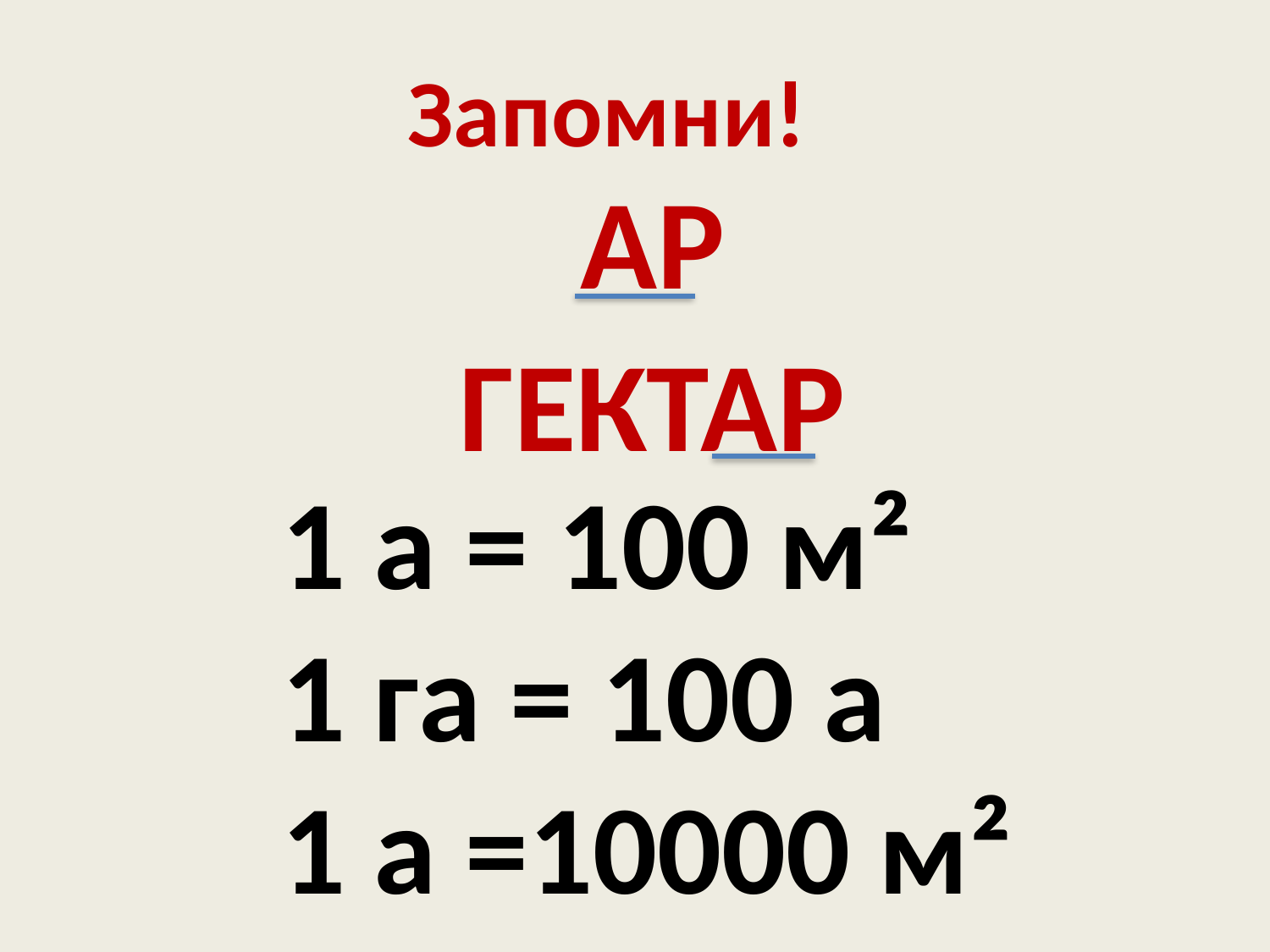

Запомни!
АР
ГЕКТАР
1 а = 100 м²
1 га = 100 а
1 а =10000 м²